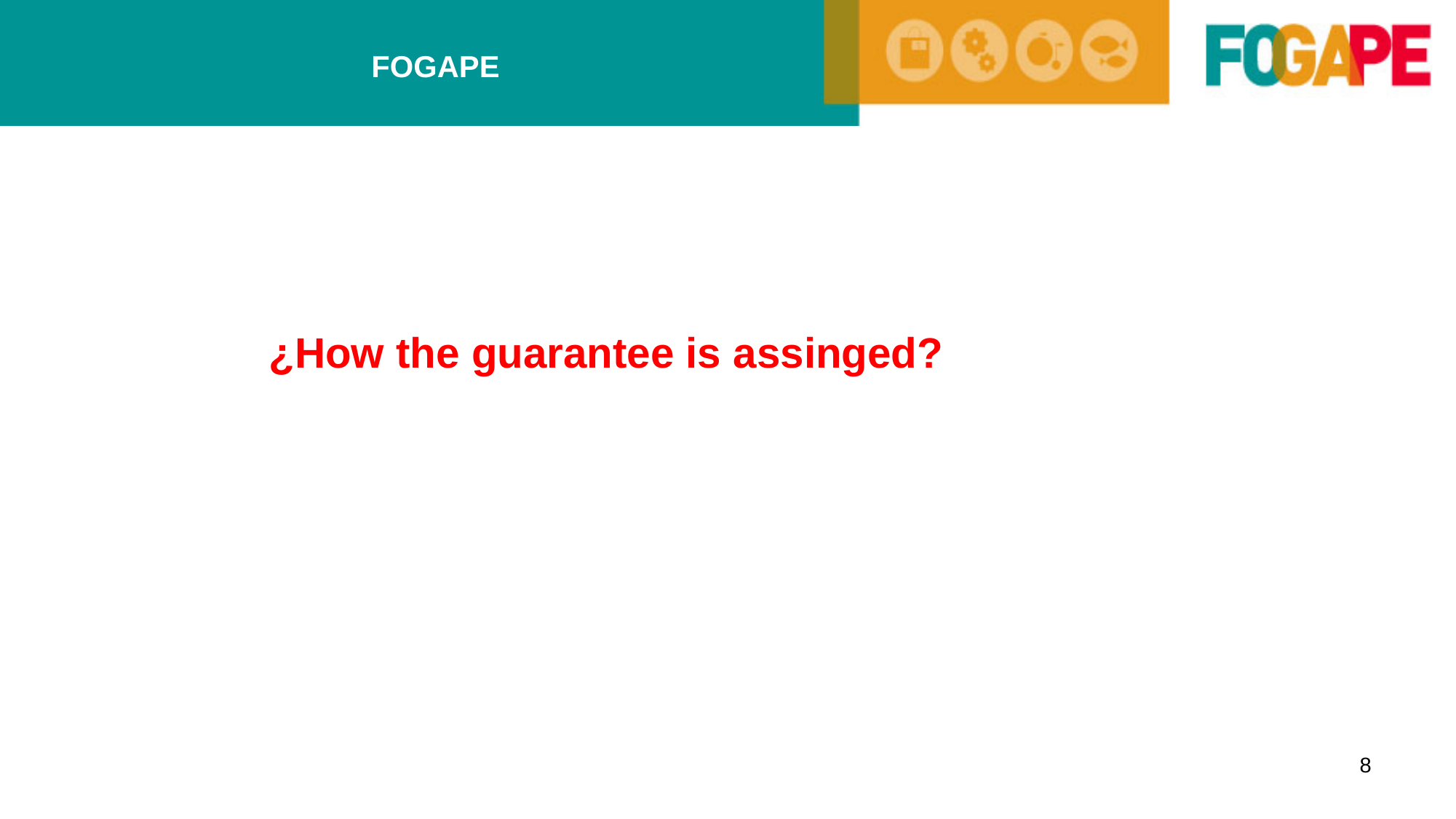

# FOGAPE

¿How the guarantee is assinged?
8